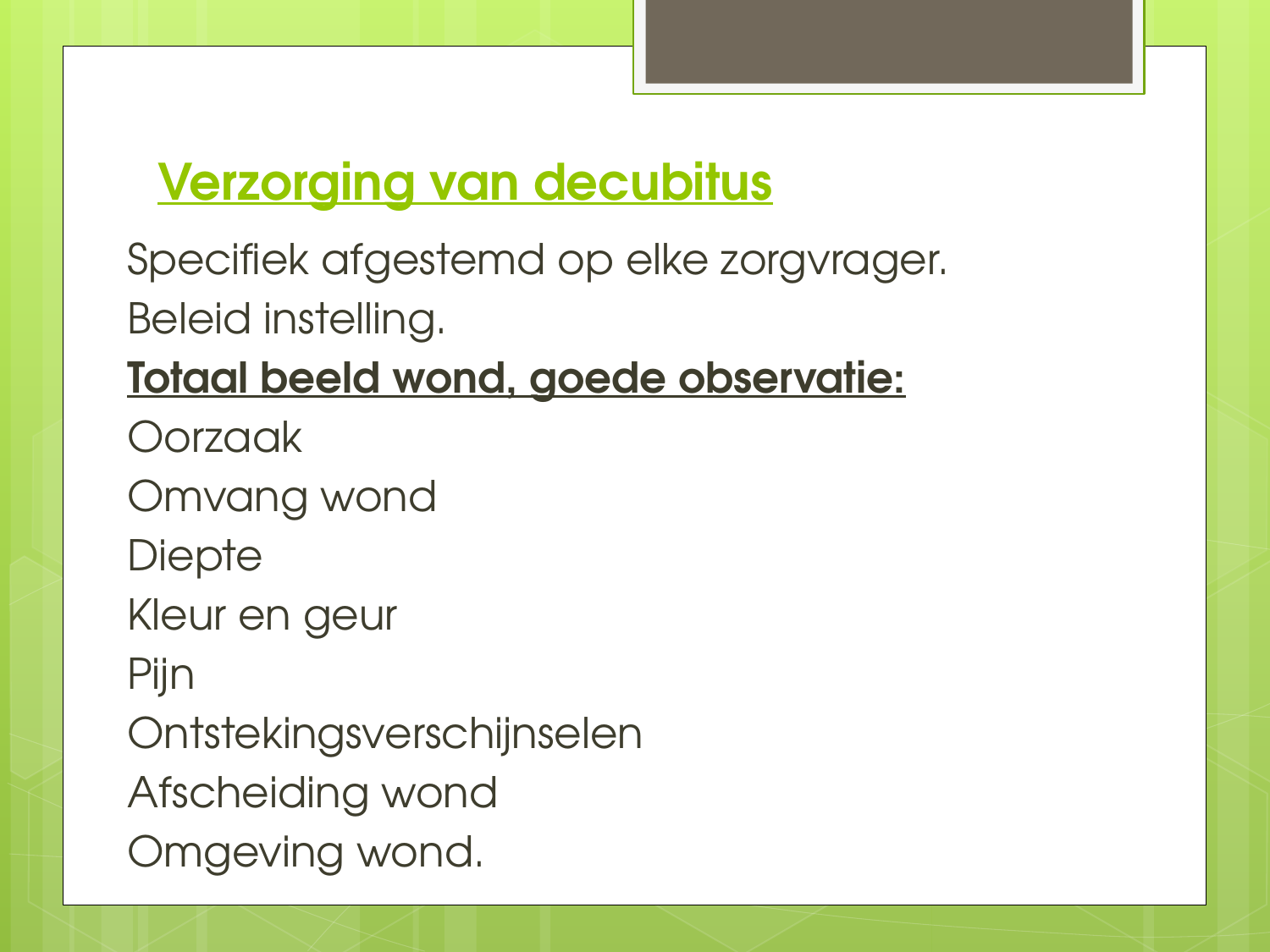

# Verzorging van decubitus
Specifiek afgestemd op elke zorgvrager.
Beleid instelling.
Totaal beeld wond, goede observatie:
Oorzaak
Omvang wond
Diepte
Kleur en geur
Pijn
Ontstekingsverschijnselen
Afscheiding wond
Omgeving wond.